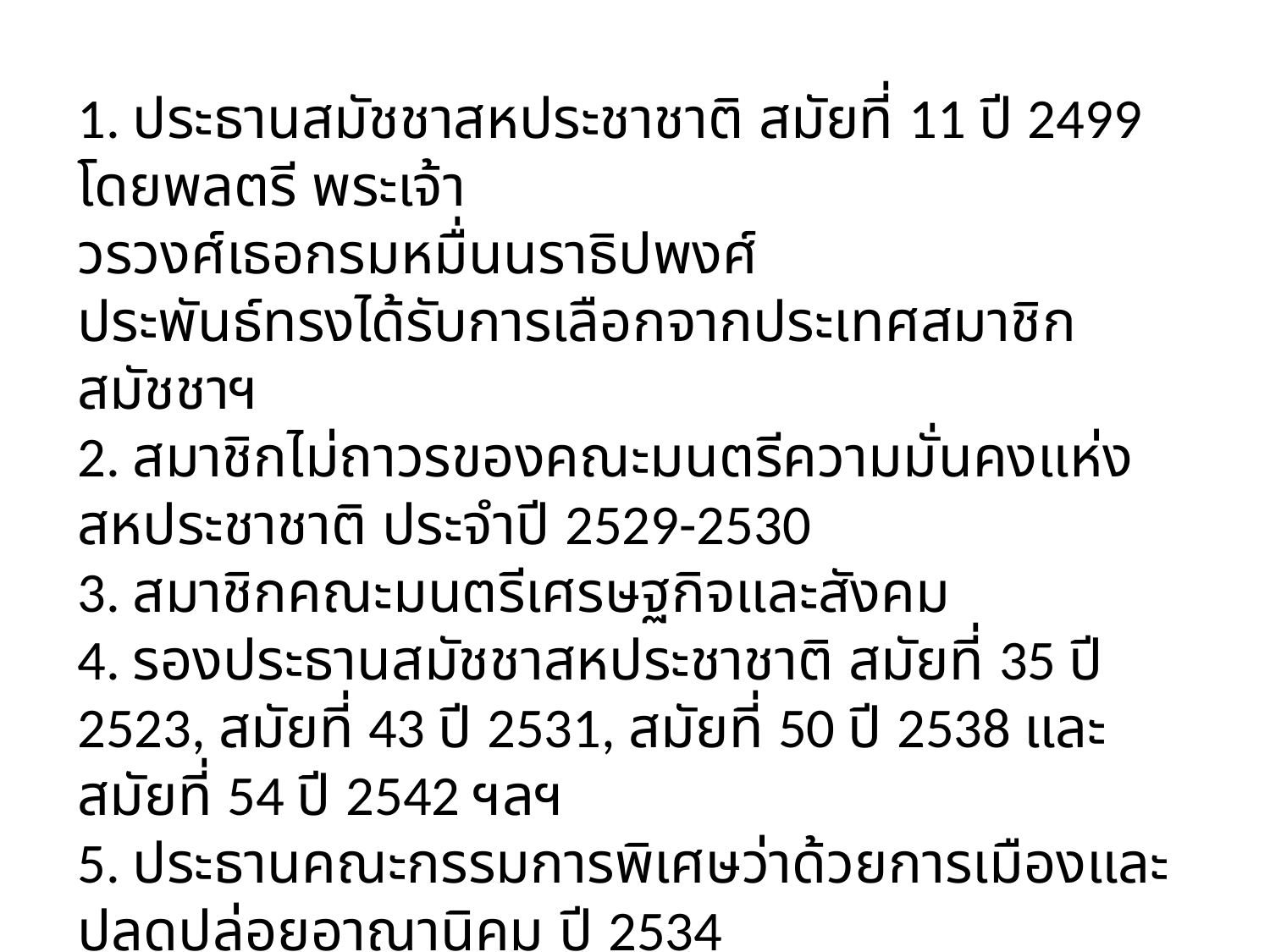

1. ประธานสมัชชาสหประชาชาติ สมัยที่ 11 ปี 2499 โดยพลตรี พระเจ้า
วรวงศ์เธอกรมหมื่นนราธิปพงศ์
ประพันธ์ทรงได้รับการเลือกจากประเทศสมาชิกสมัชชาฯ
2. สมาชิกไม่ถาวรของคณะมนตรีความมั่นคงแห่งสหประชาชาติ ประจำปี 2529-2530
3. สมาชิกคณะมนตรีเศรษฐกิจและสังคม
4. รองประธานสมัชชาสหประชาชาติ สมัยที่ 35 ปี 2523, สมัยที่ 43 ปี 2531, สมัยที่ 50 ปี 2538 และ
สมัยที่ 54 ปี 2542 ฯลฯ
5. ประธานคณะกรรมการพิเศษว่าด้วยการเมืองและปลดปล่อยอาณานิคม ปี 2534